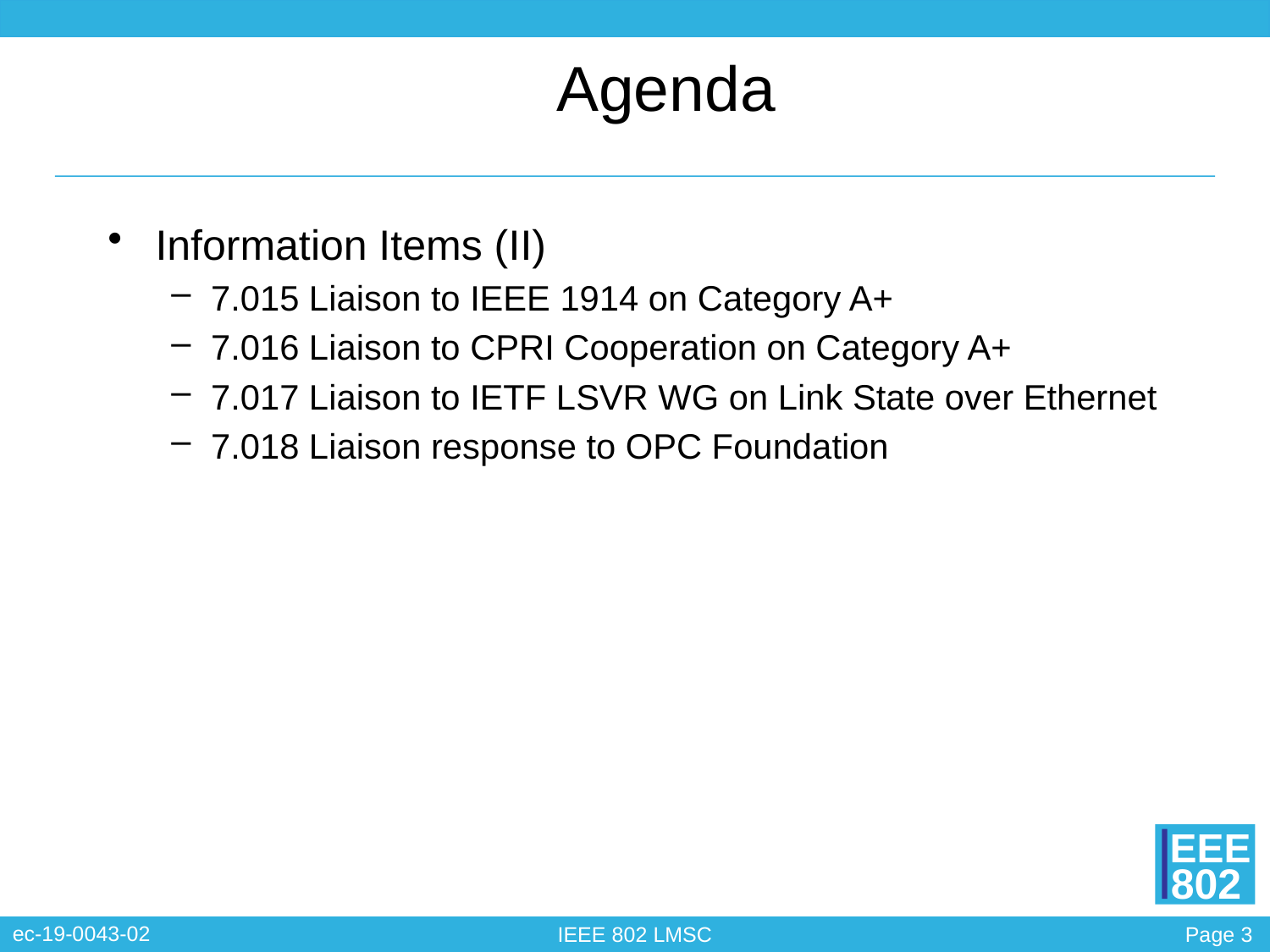

# Agenda
Information Items (II)
7.015 Liaison to IEEE 1914 on Category A+
7.016 Liaison to CPRI Cooperation on Category A+
7.017 Liaison to IETF LSVR WG on Link State over Ethernet
7.018 Liaison response to OPC Foundation